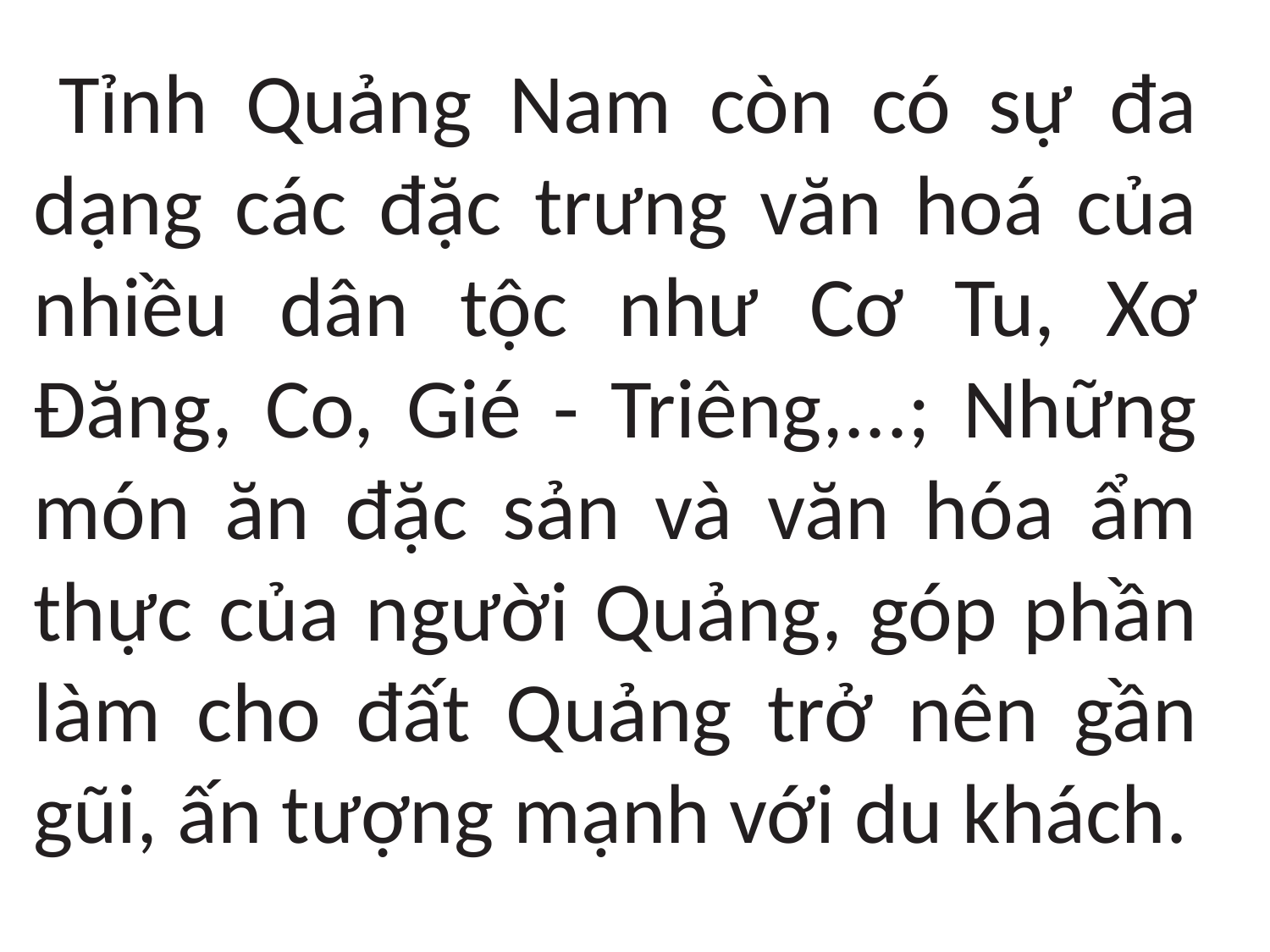

Tỉnh Quảng Nam còn có sự đa dạng các đặc trưng văn hoá của nhiều dân tộc như Cơ Tu, Xơ Đăng, Co, Gié - Triêng,...; Những món ăn đặc sản và văn hóa ẩm thực của người Quảng, góp phần làm cho đất Quảng trở nên gần gũi, ấn tượng mạnh với du khách.